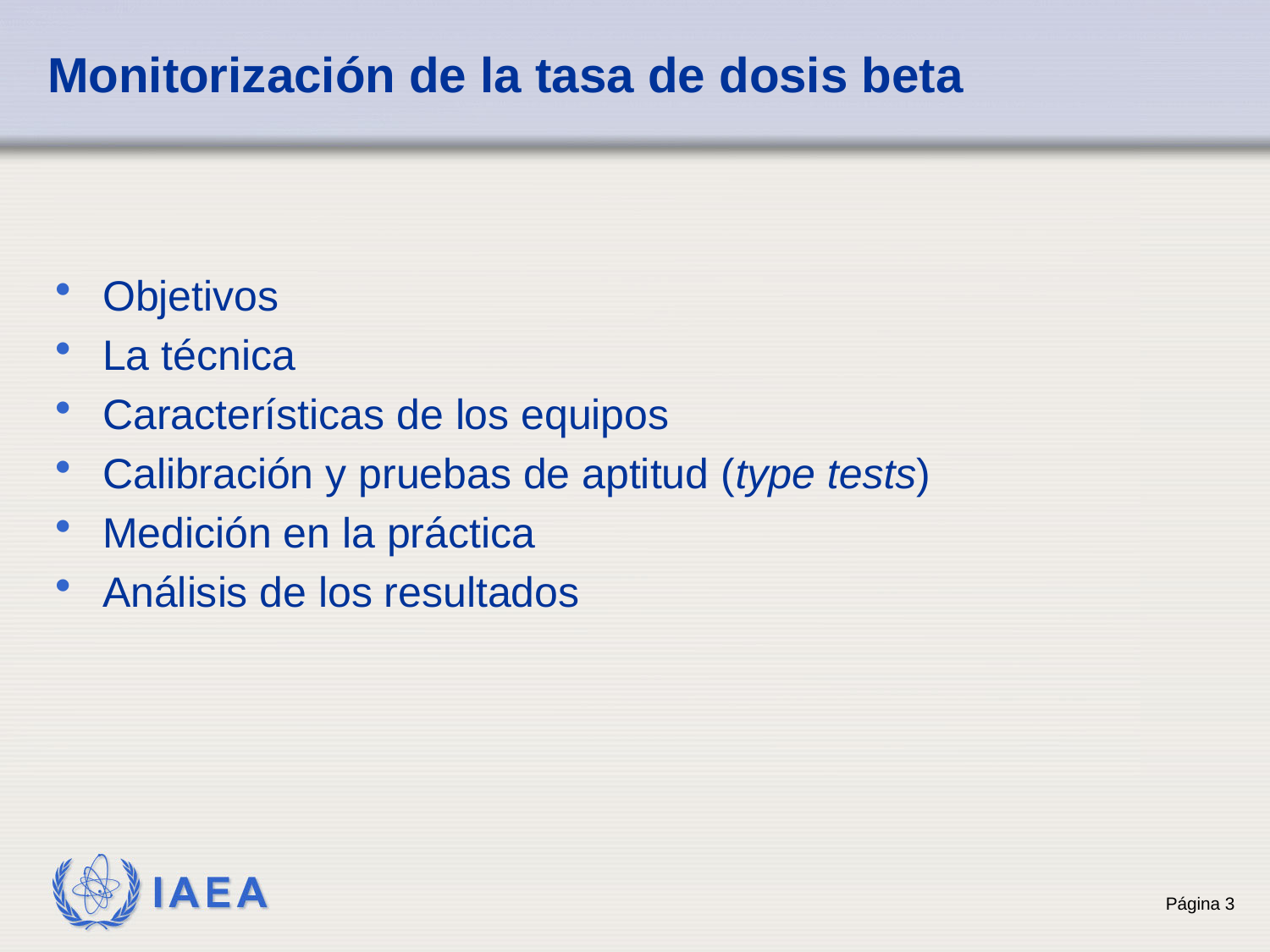

# Monitorización de la tasa de dosis beta
Objetivos
La técnica
Características de los equipos
Calibración y pruebas de aptitud (type tests)
Medición en la práctica
Análisis de los resultados
3